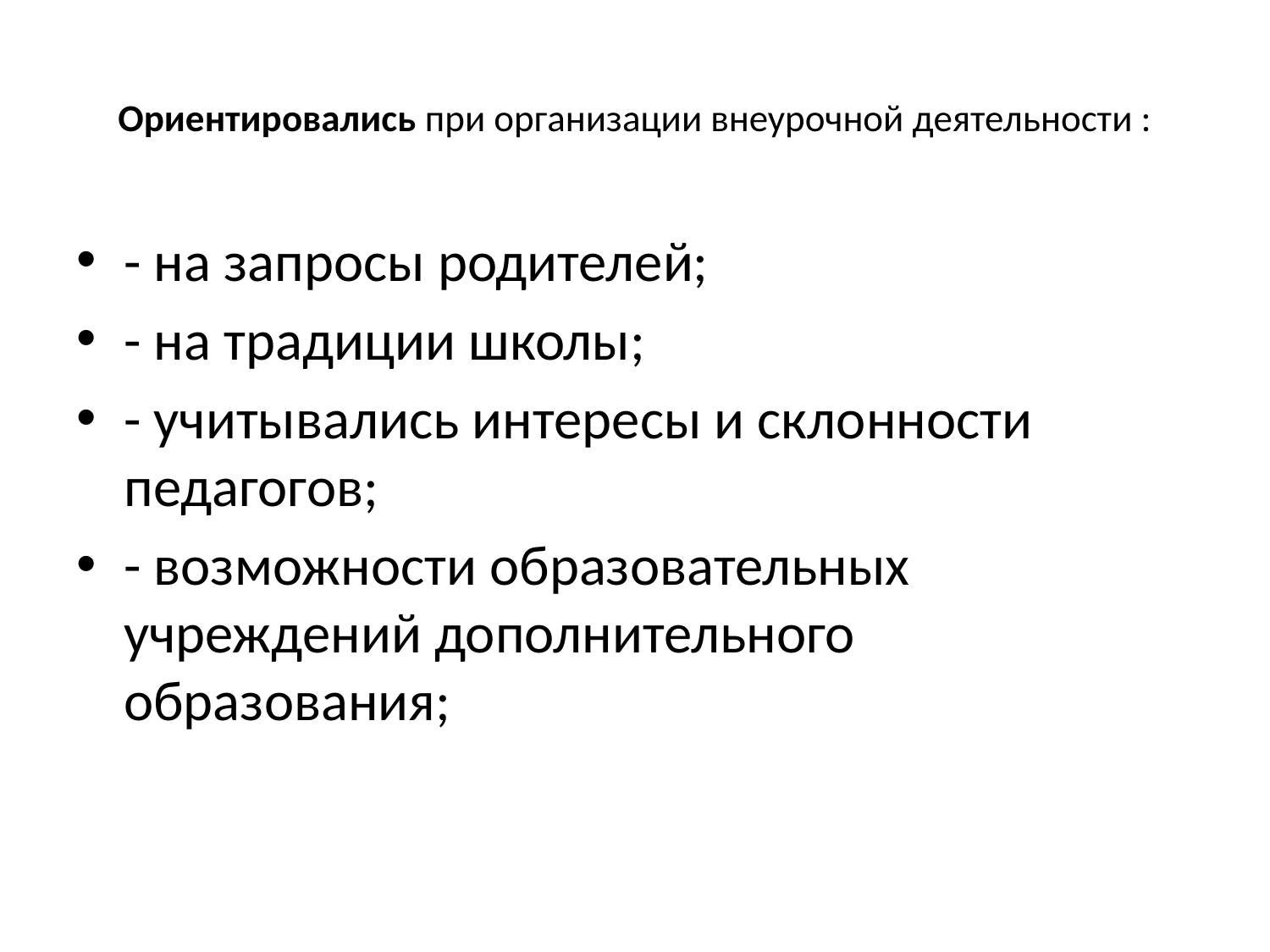

# Ориентировались при организации внеурочной деятельности :
- на запросы родителей;
- на традиции школы;
- учитывались интересы и склонности педагогов;
- возможности образовательных учреждений дополнительного образования;